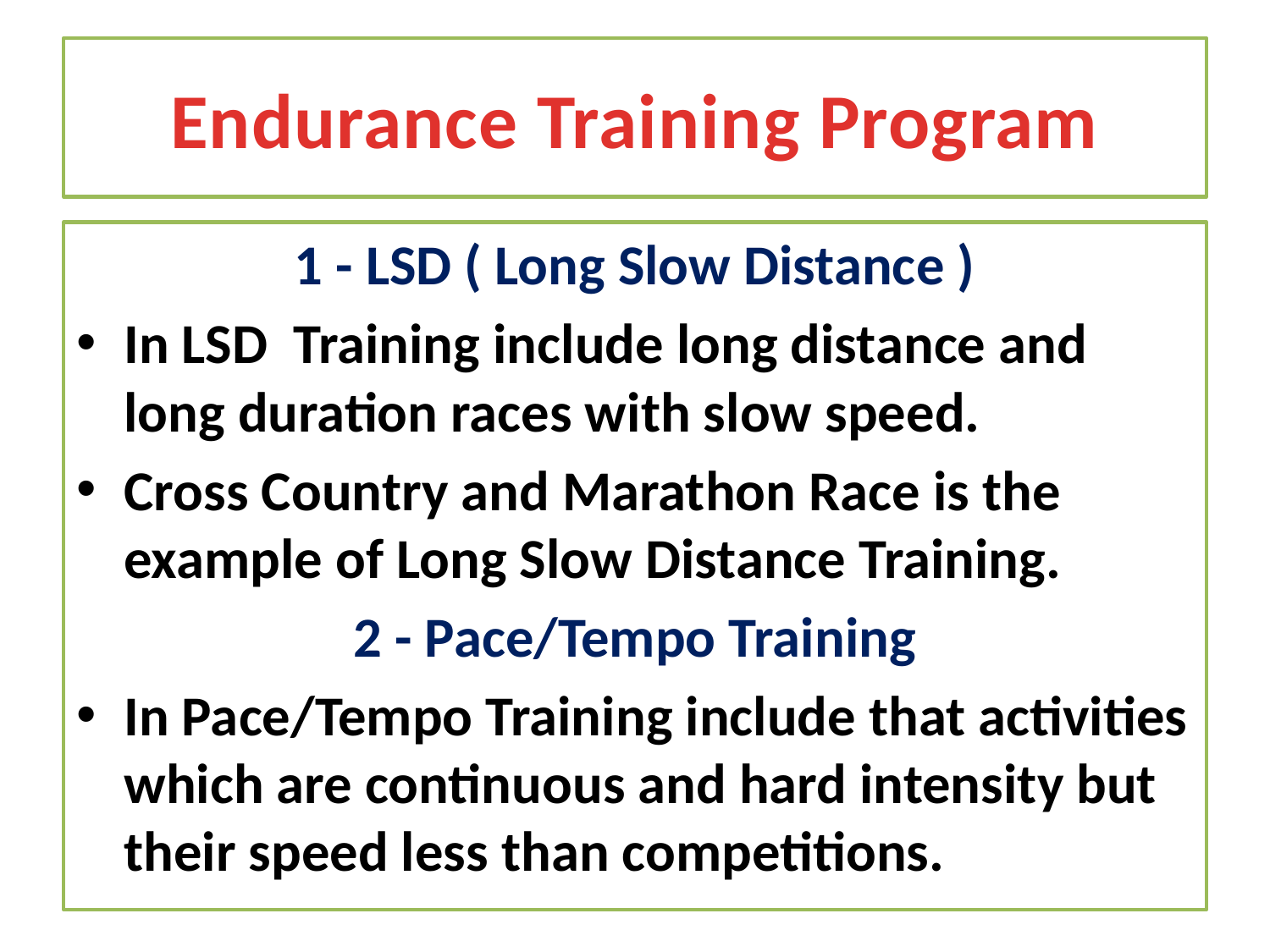

# Endurance Training Program
1 - LSD ( Long Slow Distance )
In LSD  Training include long distance and long duration races with slow speed.
Cross Country and Marathon Race is the example of Long Slow Distance Training.
2 - Pace/Tempo Training
In Pace/Tempo Training include that activities which are continuous and hard intensity but their speed less than competitions.